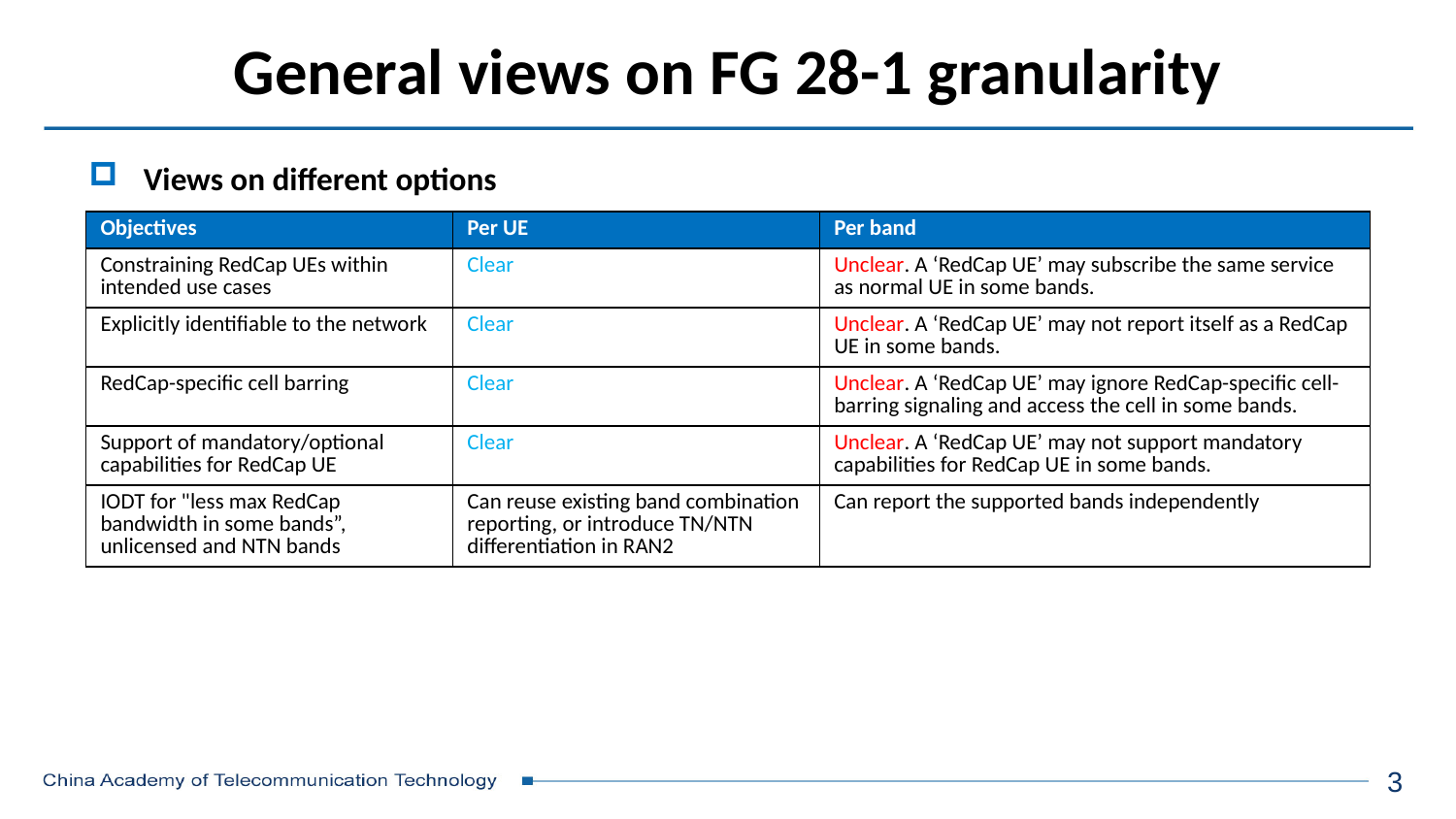

# General views on FG 28-1 granularity
Views on different options

‘Per UE’ fully aligns the WID and the design principle.
‘Per band’ has the risk of abusing RedCap-specific FG in some bands, which is uncontrollable to the network. A RedCap UE may be allowed to mimic normal NR UE in some bands.
| Objectives | Per UE | Per band |
| --- | --- | --- |
| Constraining RedCap UEs within intended use cases | Clear | Unclear. A ‘RedCap UE’ may subscribe the same service as normal UE in some bands. |
| Explicitly identifiable to the network | Clear | Unclear. A ‘RedCap UE’ may not report itself as a RedCap UE in some bands. |
| RedCap-specific cell barring | Clear | Unclear. A ‘RedCap UE’ may ignore RedCap-specific cell-barring signaling and access the cell in some bands. |
| Support of mandatory/optional capabilities for RedCap UE | Clear | Unclear. A ‘RedCap UE’ may not support mandatory capabilities for RedCap UE in some bands. |
| IODT for "less max RedCap bandwidth in some bands”, unlicensed and NTN bands | Can reuse existing band combination reporting, or introduce TN/NTN differentiation in RAN2 | Can report the supported bands independently |
3